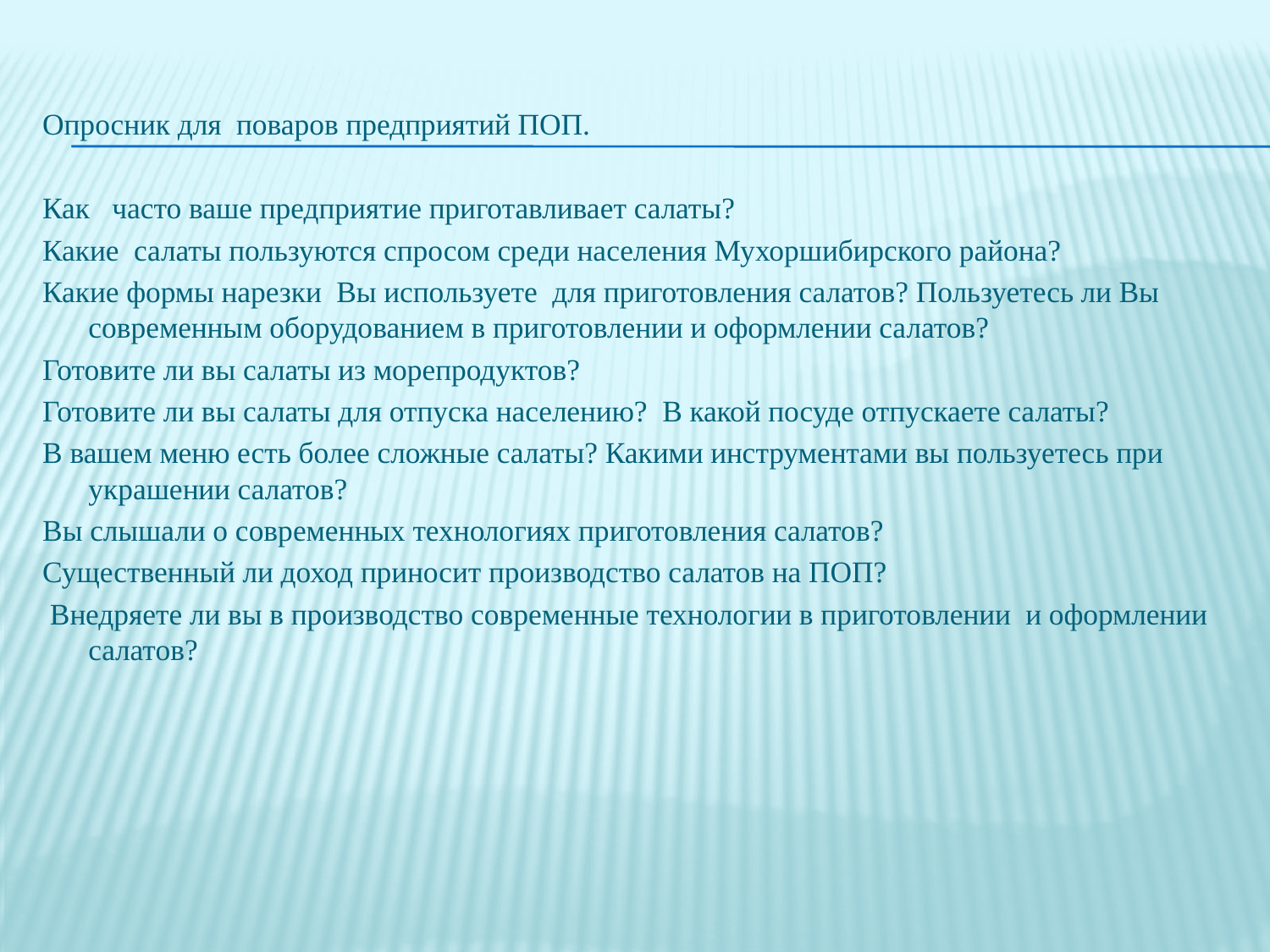

Опросник для  поваров предприятий ПОП.

Как   часто ваше предприятие приготавливает салаты?
Какие  салаты пользуются спросом среди населения Мухоршибирского района?
Какие формы нарезки  Вы используете  для приготовления салатов? Пользуетесь ли Вы   современным оборудованием в приготовлении и оформлении салатов?
Готовите ли вы салаты из морепродуктов?
Готовите ли вы салаты для отпуска населению?  В какой посуде отпускаете салаты?
В вашем меню есть более сложные салаты? Какими инструментами вы пользуетесь при украшении салатов?
Вы слышали о современных технологиях приготовления салатов?
Существенный ли доход приносит производство салатов на ПОП?
 Внедряете ли вы в производство современные технологии в приготовлении  и оформлении салатов?